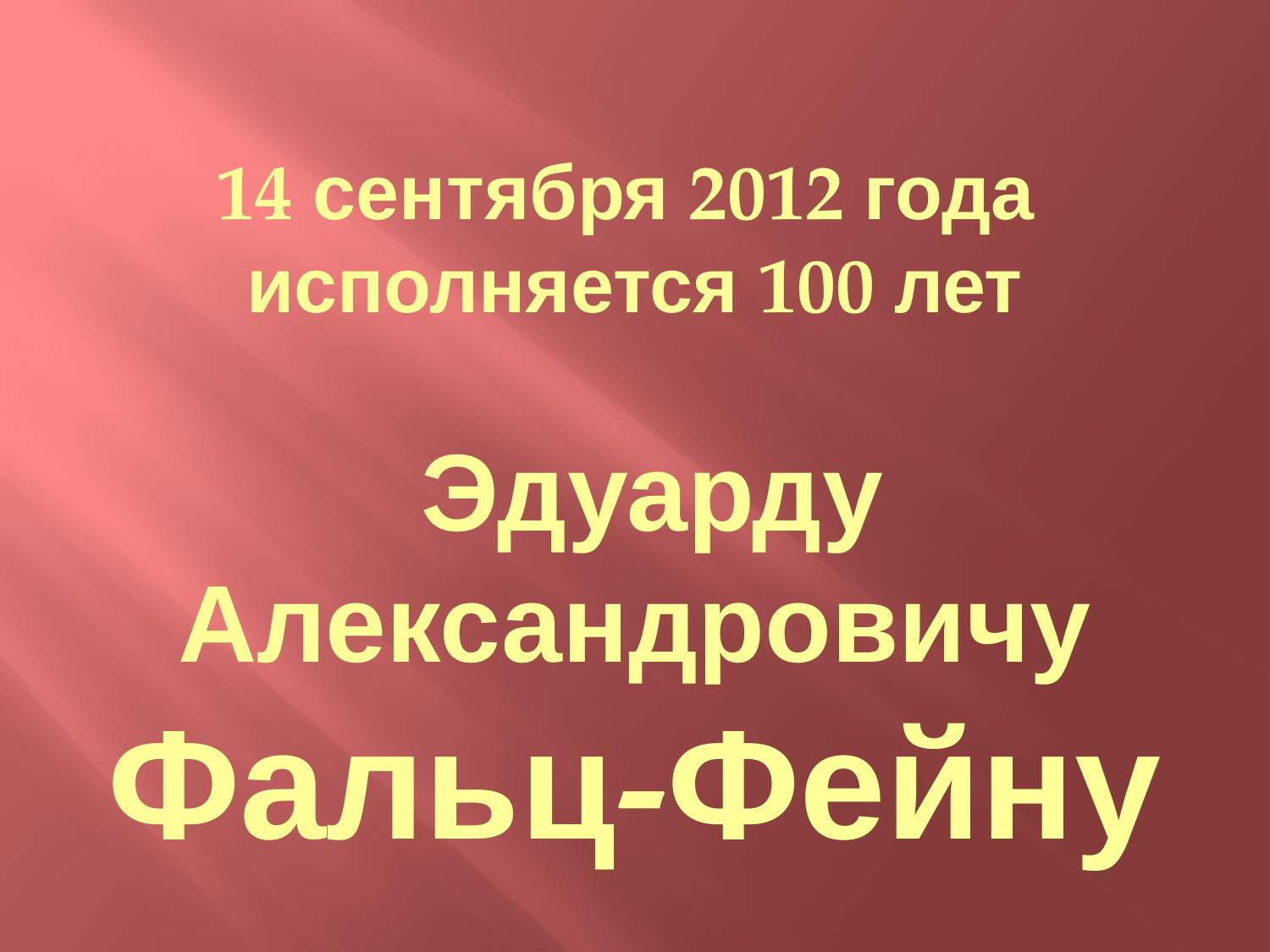

14 сентября 2012 года
исполняется 100 лет

  Эдуарду Александровичу
Фальц-Фейну